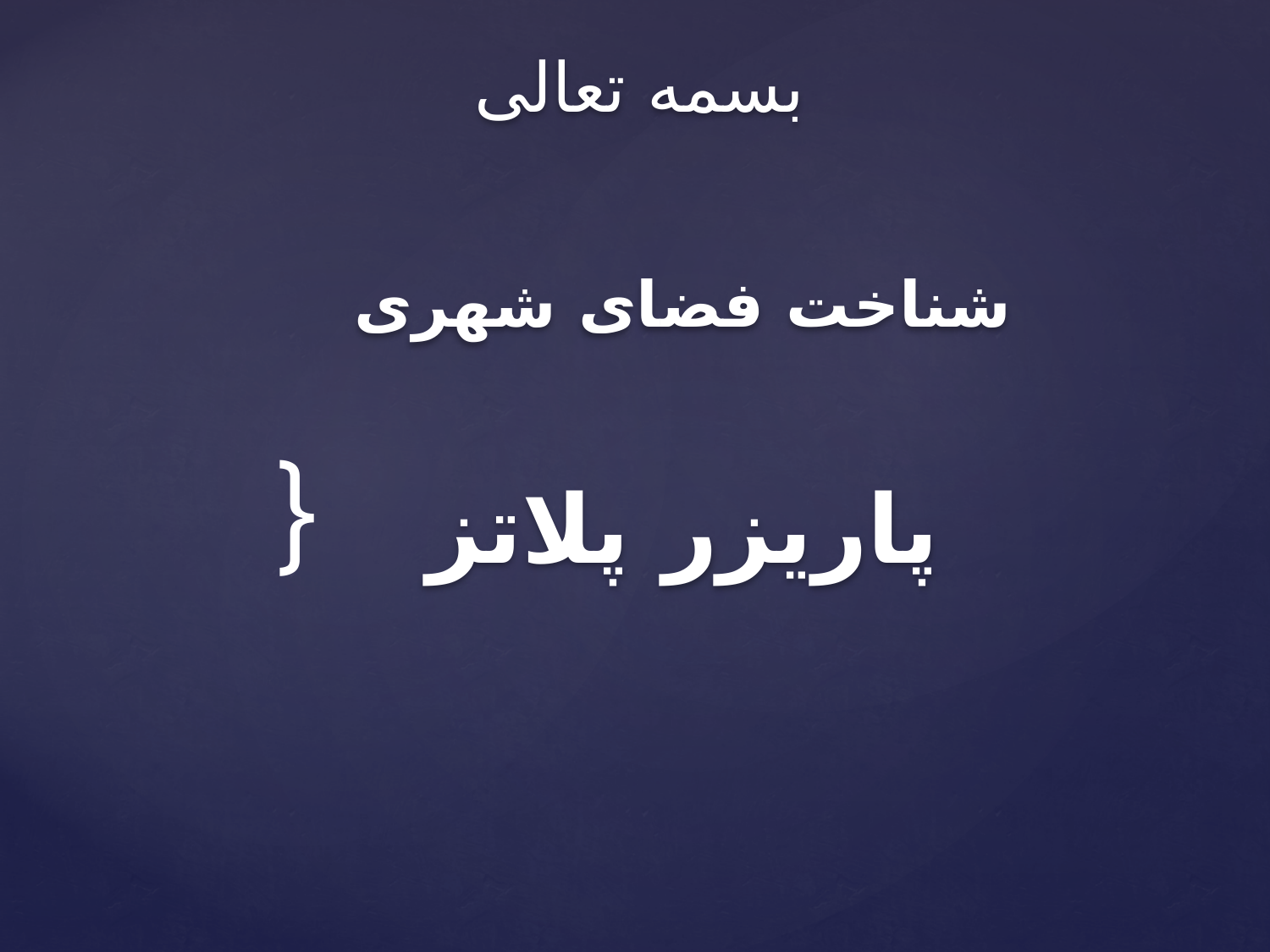

# بسمه تعالی

شناخت فضای شهری

پاریزر پلاتز